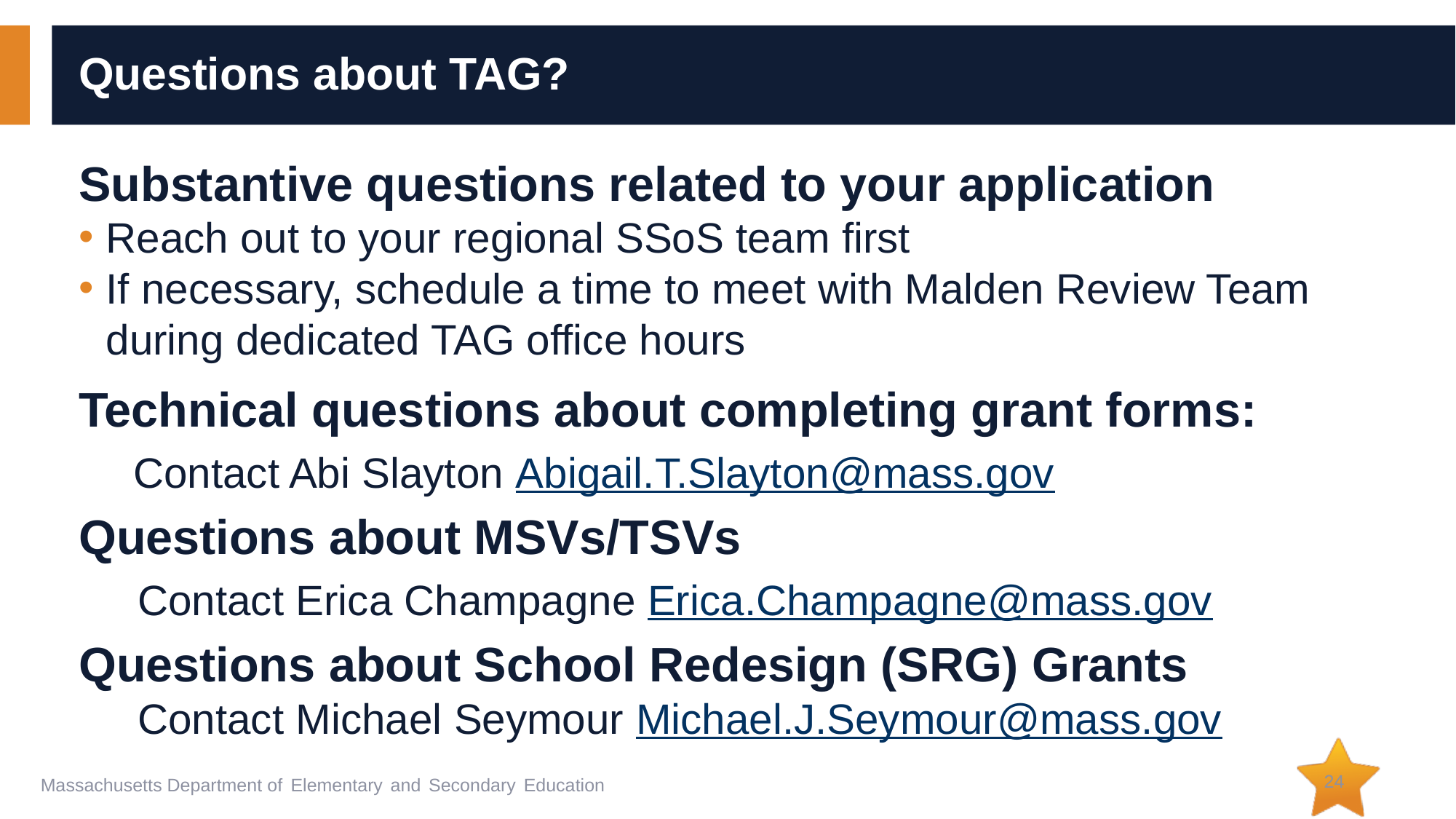

# Questions about TAG?
Substantive questions related to your application
Reach out to your regional SSoS team first
If necessary, schedule a time to meet with Malden Review Team during dedicated TAG office hours
Technical questions about completing grant forms:
Contact Abi Slayton Abigail.T.Slayton@mass.gov
Questions about MSVs/TSVs
     Contact Erica Champagne Erica.Champagne@mass.gov
Questions about School Redesign (SRG) Grants
     Contact Michael Seymour Michael.J.Seymour@mass.gov

24